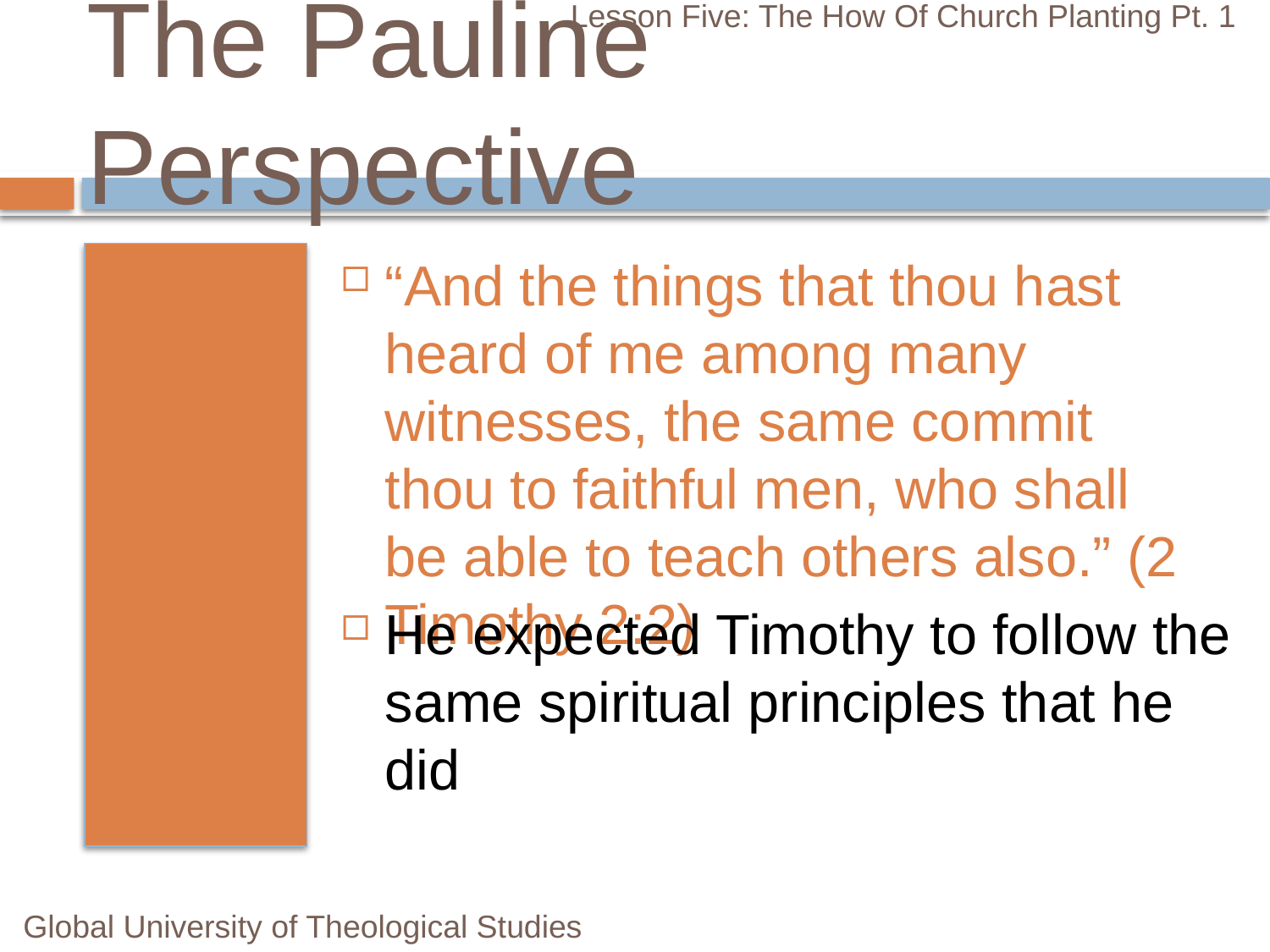

Lesson Five: The How Of Church Planting Pt. 1
# The Pauline Perspective

“And the things that thou hast heard of me among many witnesses, the same commit thou to faithful men, who shall be able to teach others also.” (2 Timothy 2:2)
He expected Timothy to follow the same spiritual principles that he did
Global University of Theological Studies